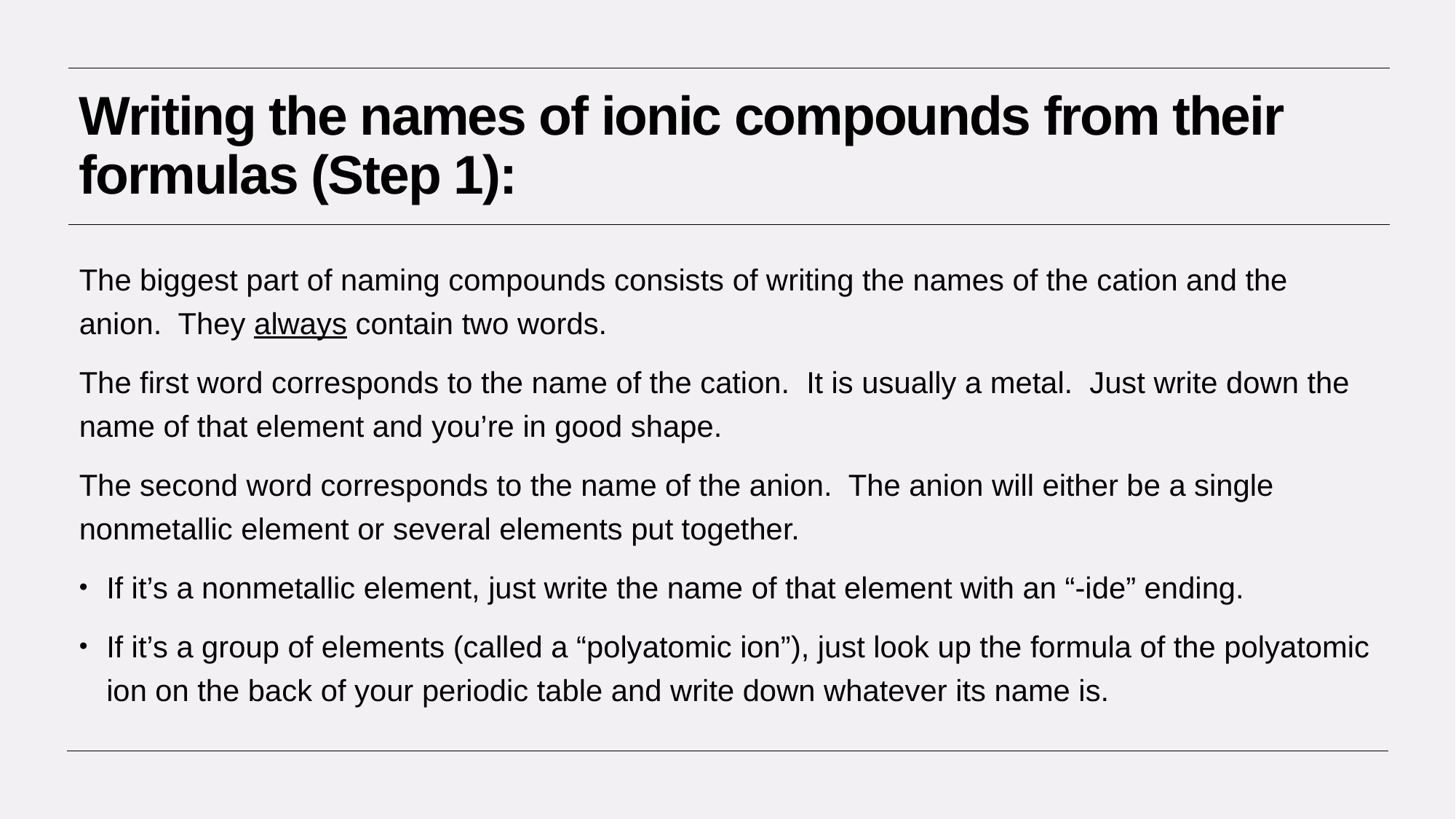

# Writing the names of ionic compounds from their formulas (Step 1):
The biggest part of naming compounds consists of writing the names of the cation and the anion.  They always contain two words.
The first word corresponds to the name of the cation.  It is usually a metal.  Just write down the name of that element and you’re in good shape.
The second word corresponds to the name of the anion.  The anion will either be a single nonmetallic element or several elements put together.
If it’s a nonmetallic element, just write the name of that element with an “-ide” ending.
If it’s a group of elements (called a “polyatomic ion”), just look up the formula of the polyatomic ion on the back of your periodic table and write down whatever its name is.